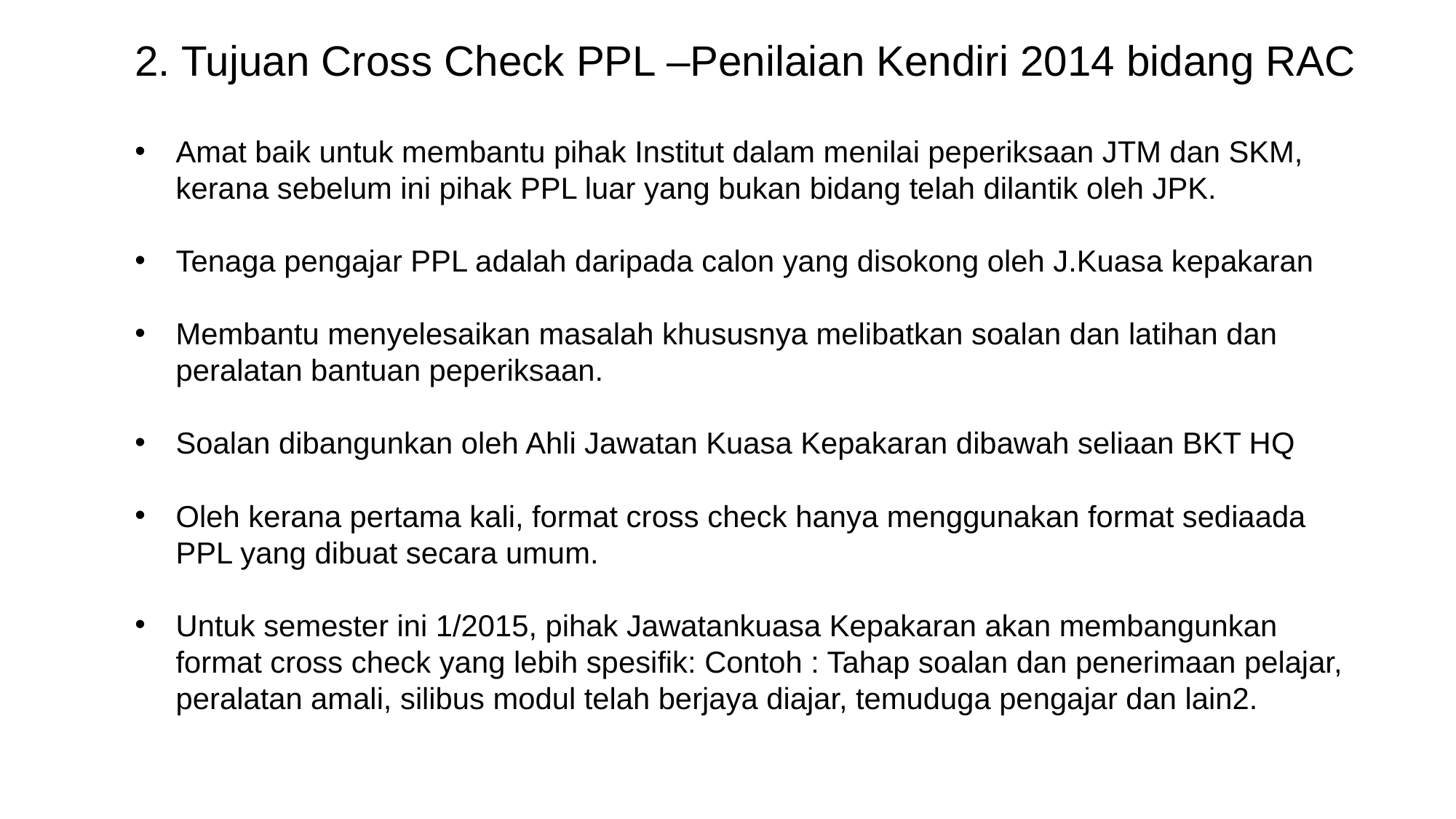

2. Tujuan Cross Check PPL –Penilaian Kendiri 2014 bidang RAC
Amat baik untuk membantu pihak Institut dalam menilai peperiksaan JTM dan SKM, kerana sebelum ini pihak PPL luar yang bukan bidang telah dilantik oleh JPK.

Tenaga pengajar PPL adalah daripada calon yang disokong oleh J.Kuasa kepakaran

Membantu menyelesaikan masalah khususnya melibatkan soalan dan latihan dan peralatan bantuan peperiksaan.

Soalan dibangunkan oleh Ahli Jawatan Kuasa Kepakaran dibawah seliaan BKT HQ

Oleh kerana pertama kali, format cross check hanya menggunakan format sediaada PPL yang dibuat secara umum.

Untuk semester ini 1/2015, pihak Jawatankuasa Kepakaran akan membangunkan format cross check yang lebih spesifik: Contoh : Tahap soalan dan penerimaan pelajar, peralatan amali, silibus modul telah berjaya diajar, temuduga pengajar dan lain2.